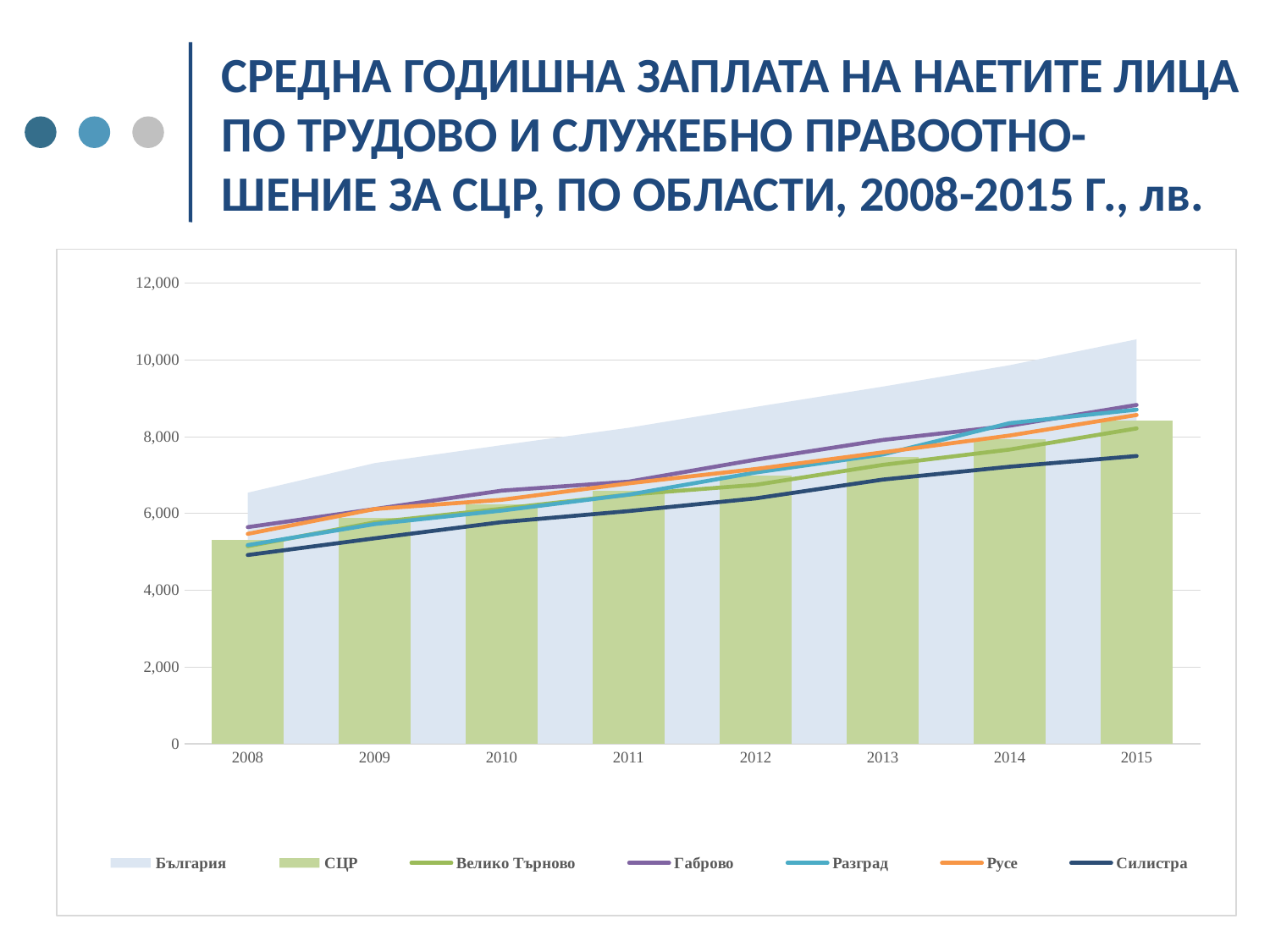

# СРЕДНА ГОДИШНА ЗАПЛАТА НА НАЕТИТЕ ЛИЦА ПО ТРУДОВО И СЛУЖЕБНО ПРАВООТНО-ШЕНИЕ ЗА СЦР, ПО ОБЛАСТИ, 2008-2015 Г., лв.

### Chart

| Category | България | СЦР | Велико Търново | Габрово | Разград | Русе | Силистра |
|---|---|---|---|---|---|---|---|
| 2008 | 6538.0 | 5312.0 | 5144.0 | 5641.0 | 5172.0 | 5465.0 | 4915.0 |
| 2009 | 7309.0 | 5888.0 | 5765.0 | 6112.0 | 5721.0 | 6112.0 | 5349.0 |
| 2010 | 7777.0 | 6236.0 | 6119.0 | 6591.0 | 6071.0 | 6354.0 | 5771.0 |
| 2011 | 8230.0 | 6598.0 | 6488.0 | 6827.0 | 6488.0 | 6783.0 | 6059.0 |
| 2012 | 8773.0 | 6990.0 | 6742.0 | 7399.0 | 7065.0 | 7155.0 | 6390.0 |
| 2013 | 9301.0 | 7474.0 | 7262.0 | 7912.0 | 7533.0 | 7589.0 | 6880.0 |
| 2014 | 9860.0 | 7925.0 | 7662.0 | 8283.0 | 8351.0 | 8028.0 | 7215.0 |
| 2015 | 10535.0 | 8418.0 | 8213.0 | 8826.0 | 8702.0 | 8563.0 | 7494.0 |